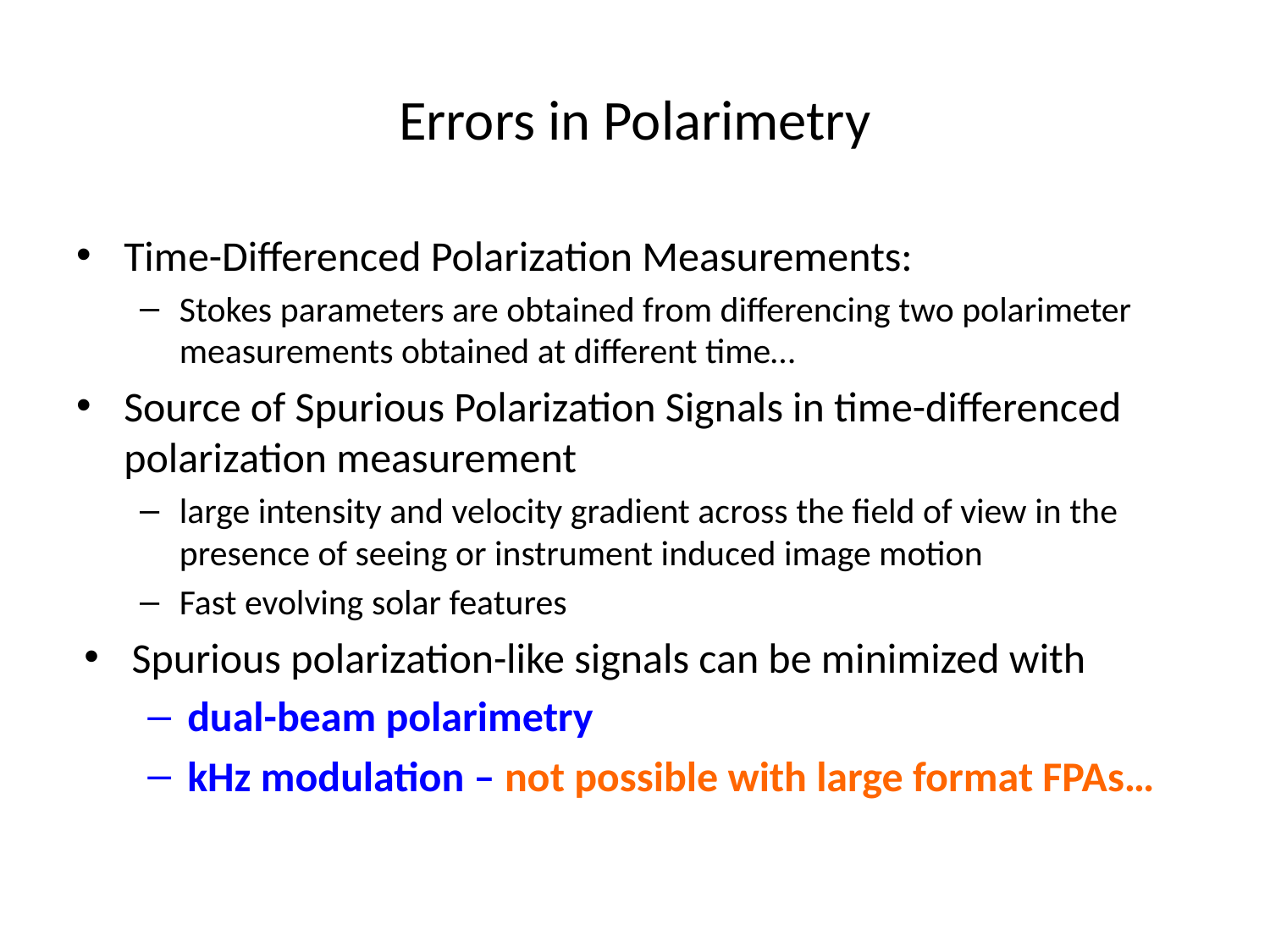

# Errors in Polarimetry
Time-Differenced Polarization Measurements:
Stokes parameters are obtained from differencing two polarimeter measurements obtained at different time…
Source of Spurious Polarization Signals in time-differenced polarization measurement
large intensity and velocity gradient across the field of view in the presence of seeing or instrument induced image motion
Fast evolving solar features
Spurious polarization-like signals can be minimized with
dual-beam polarimetry
kHz modulation – not possible with large format FPAs…